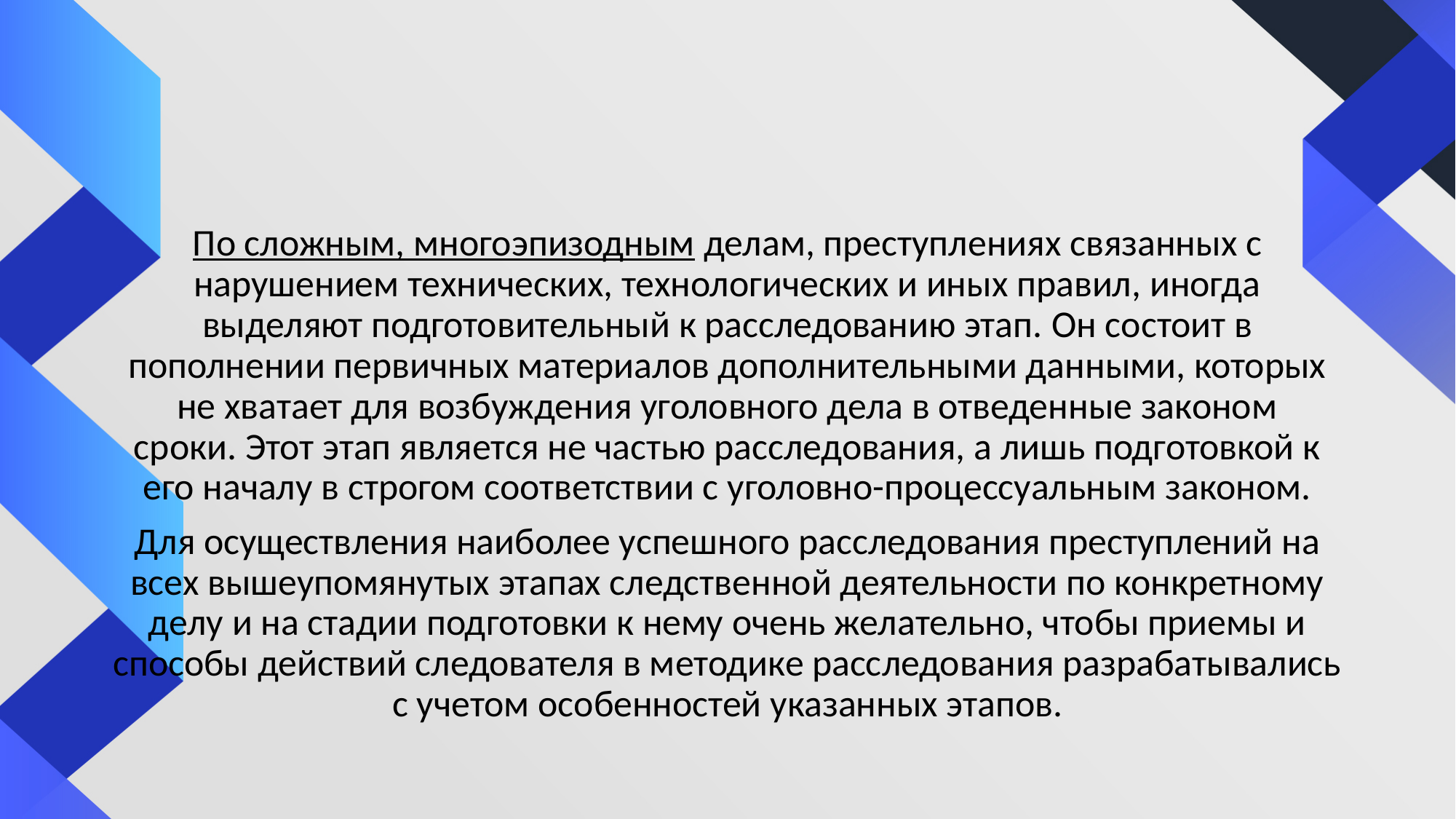

#
По сложным, многоэпизодным делам, преступлениях связанных с нарушением технических, технологических и иных правил, иногда выделяют подготовительный к расследованию этап. Он состоит в пополнении первичных материалов дополнительными данными, которых не хватает для возбуждения уголовного дела в отведенные законом сроки. Этот этап является не частью расследования, а лишь подготовкой к его началу в строгом соответствии с уголовно-процессуальным законом.
Для осуществления наиболее успешного расследования преступлений на всех вышеупомянутых этапах следственной деятельности по конкретному делу и на стадии подготовки к нему очень желательно, чтобы приемы и способы действий следователя в методике расследования разрабатывались с учетом особенностей указанных этапов.